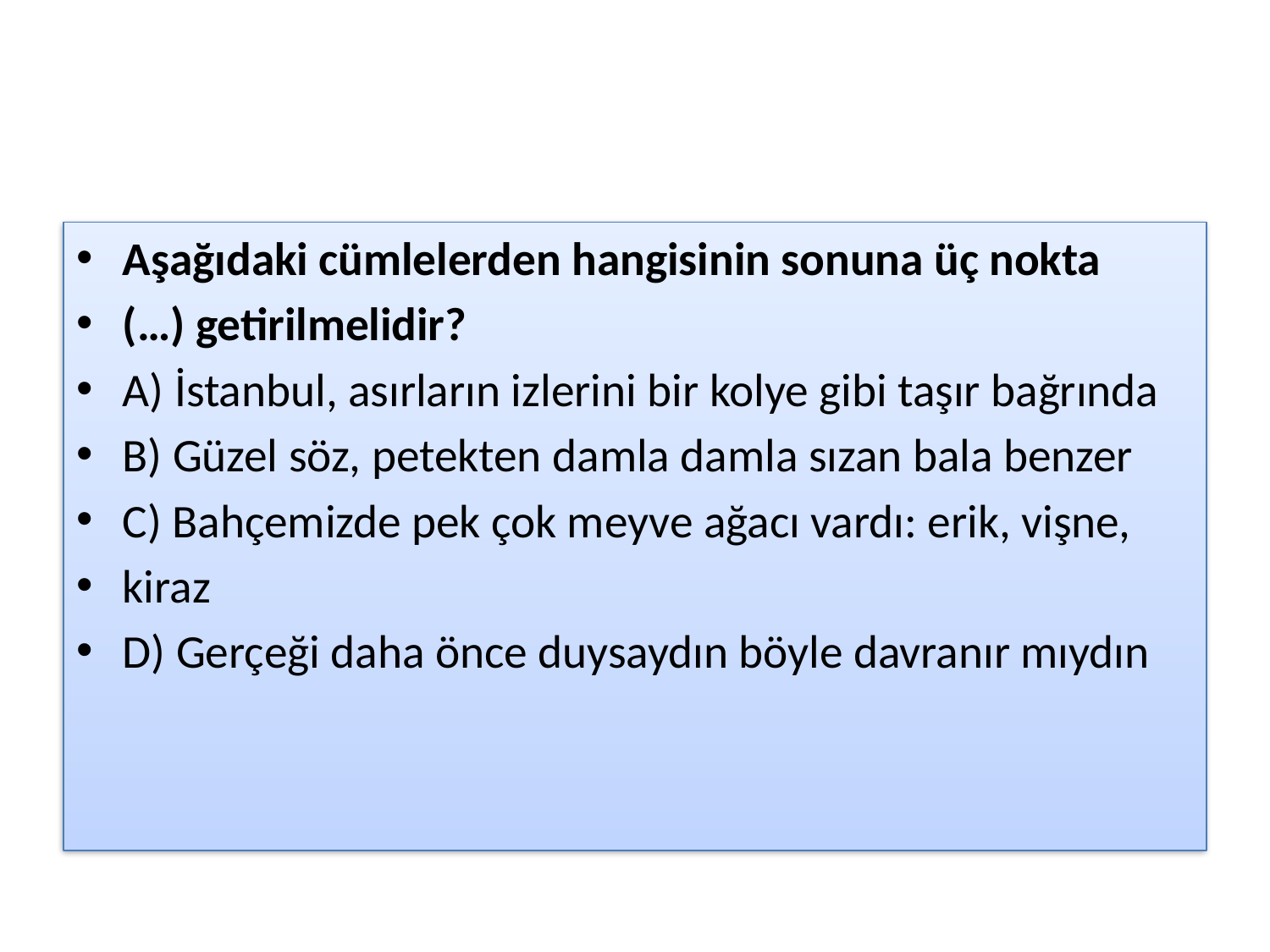

#
Aşağıdaki cümlelerden hangisinin sonuna üç nokta
(…) getirilmelidir?
A) İstanbul, asırların izlerini bir kolye gibi taşır bağrında
B) Güzel söz, petekten damla damla sızan bala benzer
C) Bahçemizde pek çok meyve ağacı vardı: erik, vişne,
kiraz
D) Gerçeği daha önce duysaydın böyle davranır mıydın